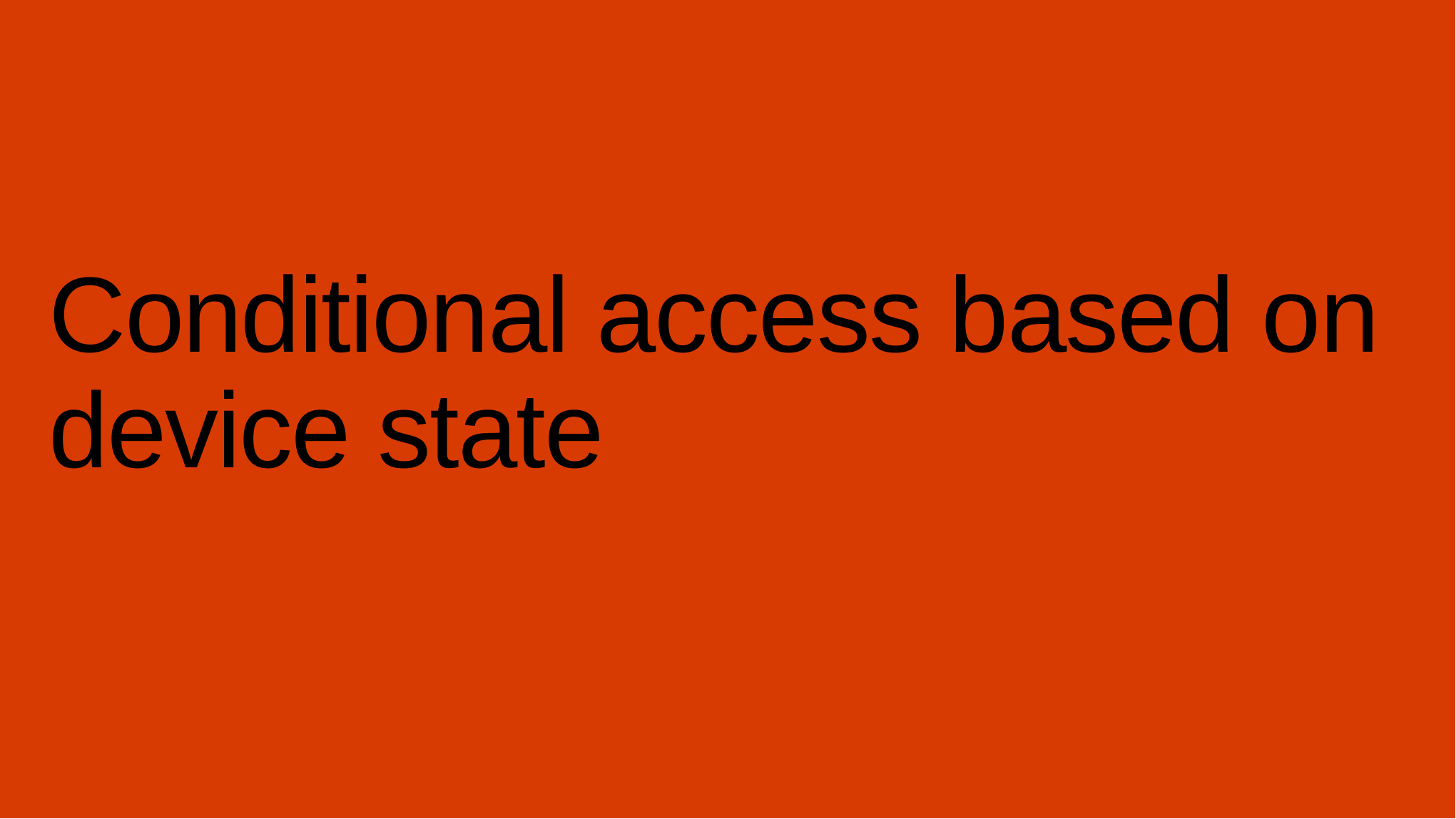

# Conditional access based on device state